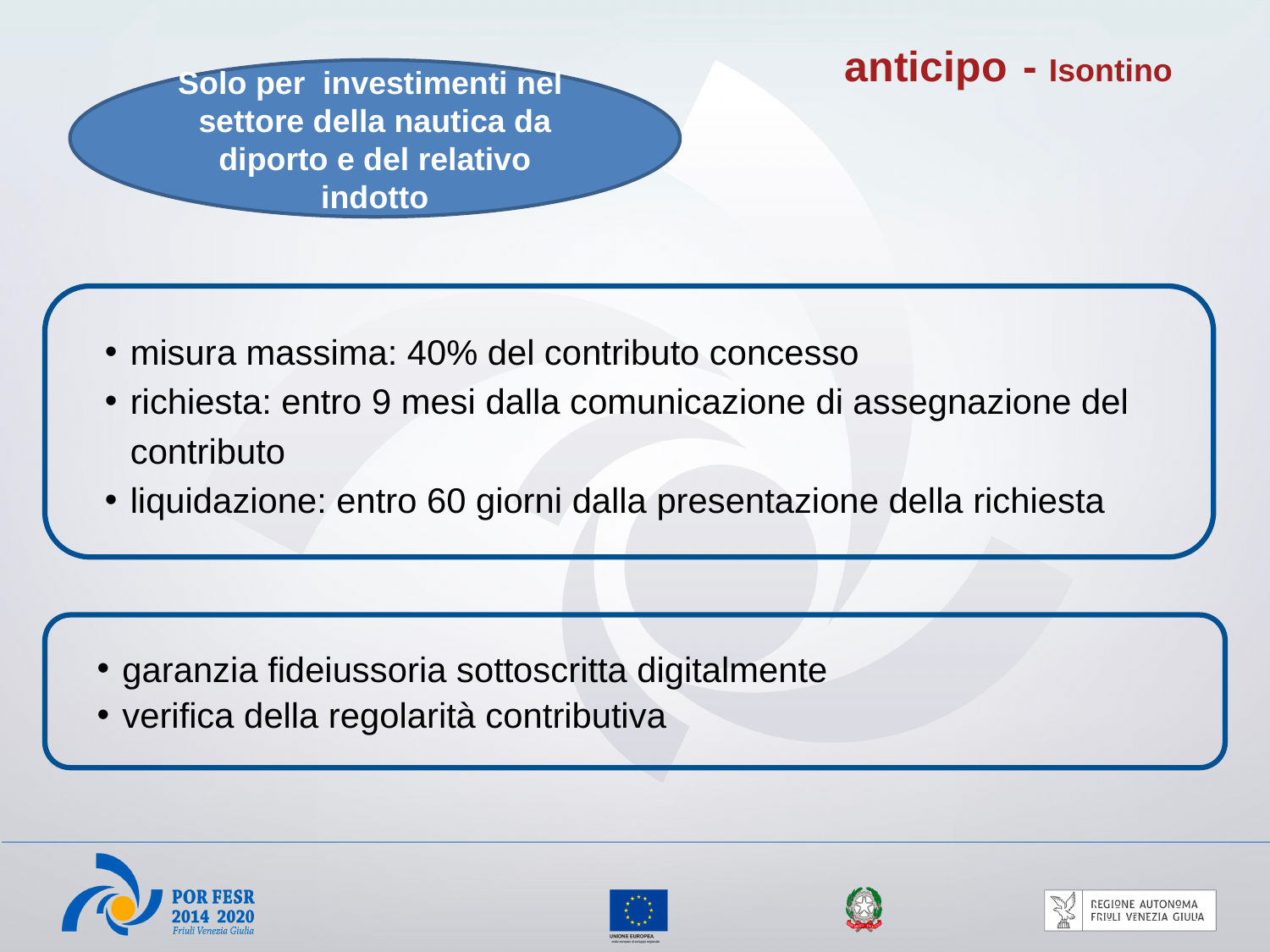

anticipo - Isontino
Solo per  investimenti nel  settore della nautica da diporto e del relativo indotto

misura massima: 40% del contributo concesso
richiesta: entro 9 mesi dalla comunicazione di assegnazione del contributo
liquidazione: entro 60 giorni dalla presentazione della richiesta

garanzia fideiussoria sottoscritta digitalmente
verifica della regolarità contributiva